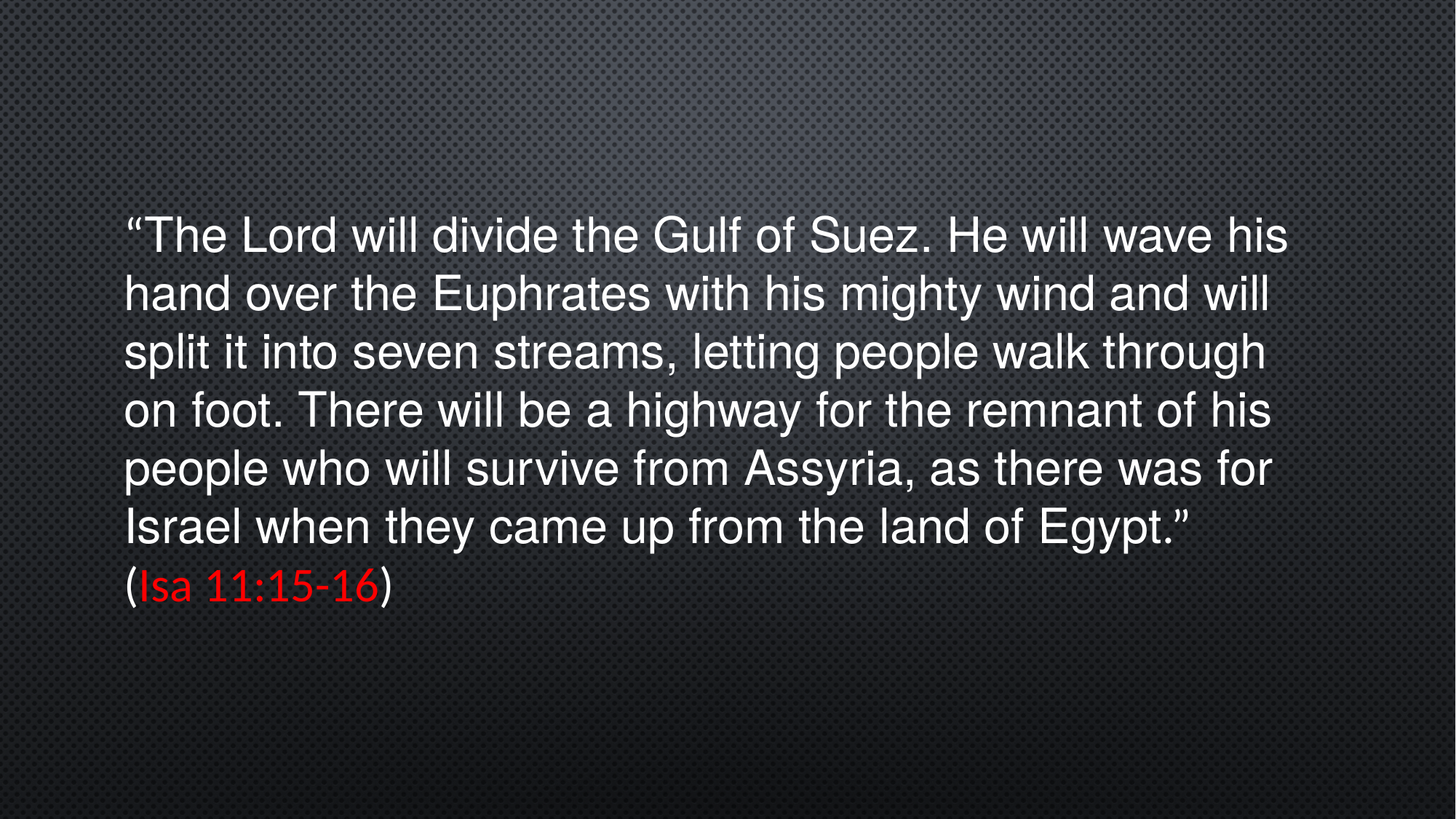

“The Lord will divide the Gulf of Suez. He will wave his hand over the Euphrates with his mighty wind and will split it into seven streams, letting people walk through on foot. There will be a highway for the remnant of his people who will survive from Assyria, as there was for Israel when they came up from the land of Egypt.”
(Isa 11:15-16)